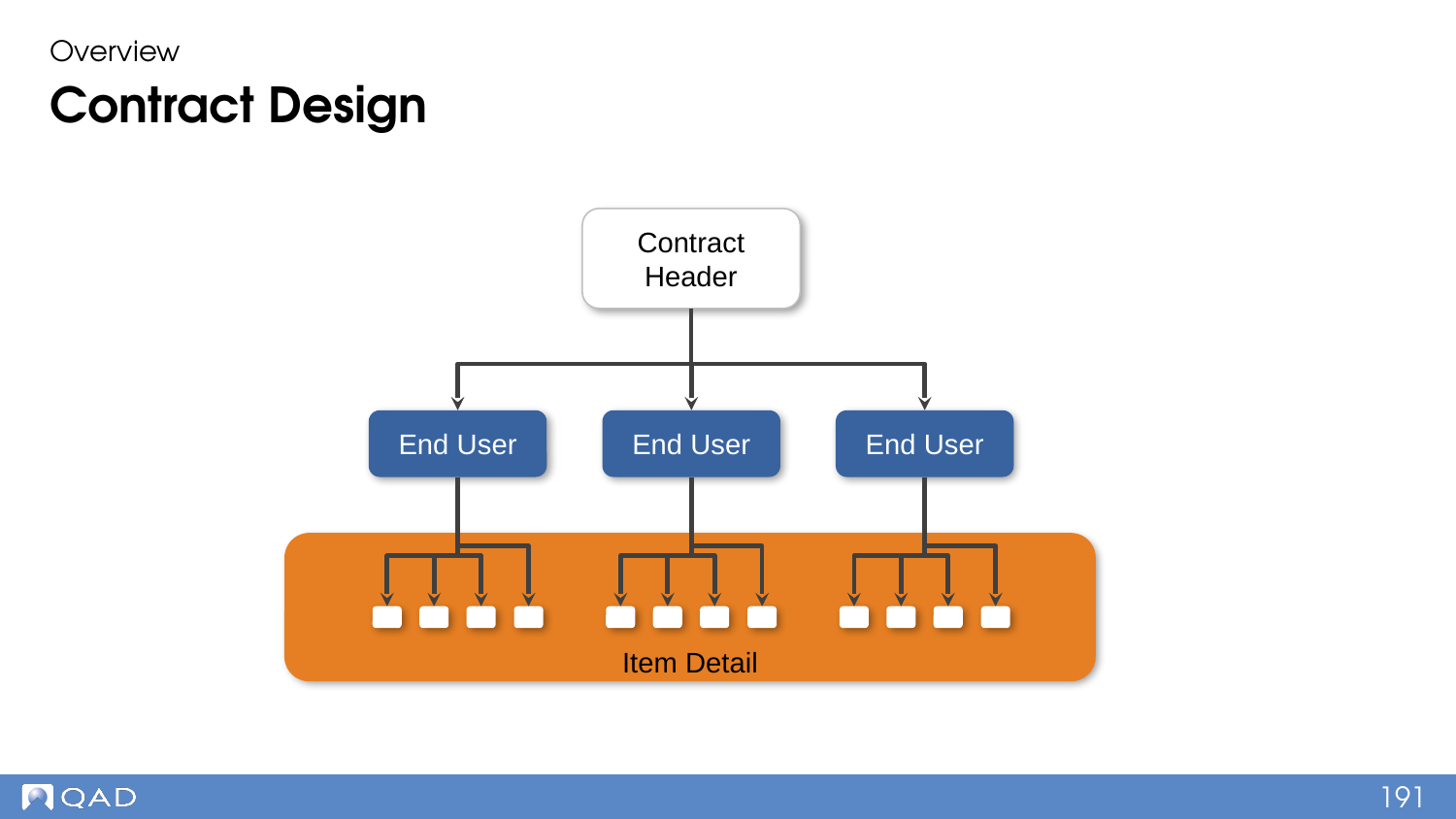

Overview
# Contract Design

Contract Header
End User
End User
End User

Item Detail
191